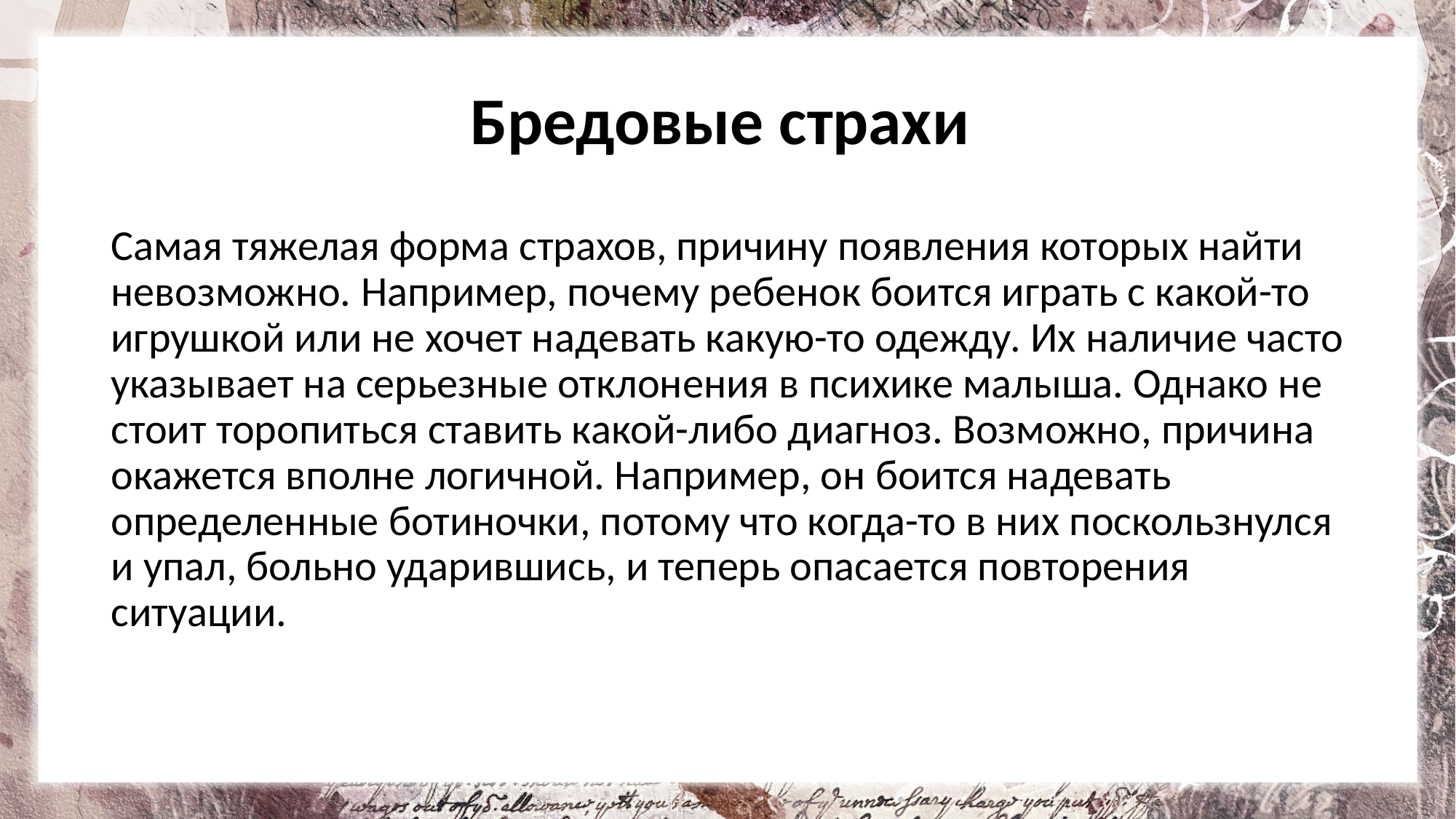

# Бредовые страхи
Самая тяжелая форма страхов, причину появления которых найти невозможно. Например, почему ребенок боится играть с какой-то игрушкой или не хочет надевать какую-то одежду. Их наличие часто указывает на серьезные отклонения в психике малыша. Однако не стоит торопиться ставить какой-либо диагноз. Возможно, причина окажется вполне логичной. Например, он боится надевать определенные ботиночки, потому что когда-то в них поскользнулся и упал, больно ударившись, и теперь опасается повторения ситуации.